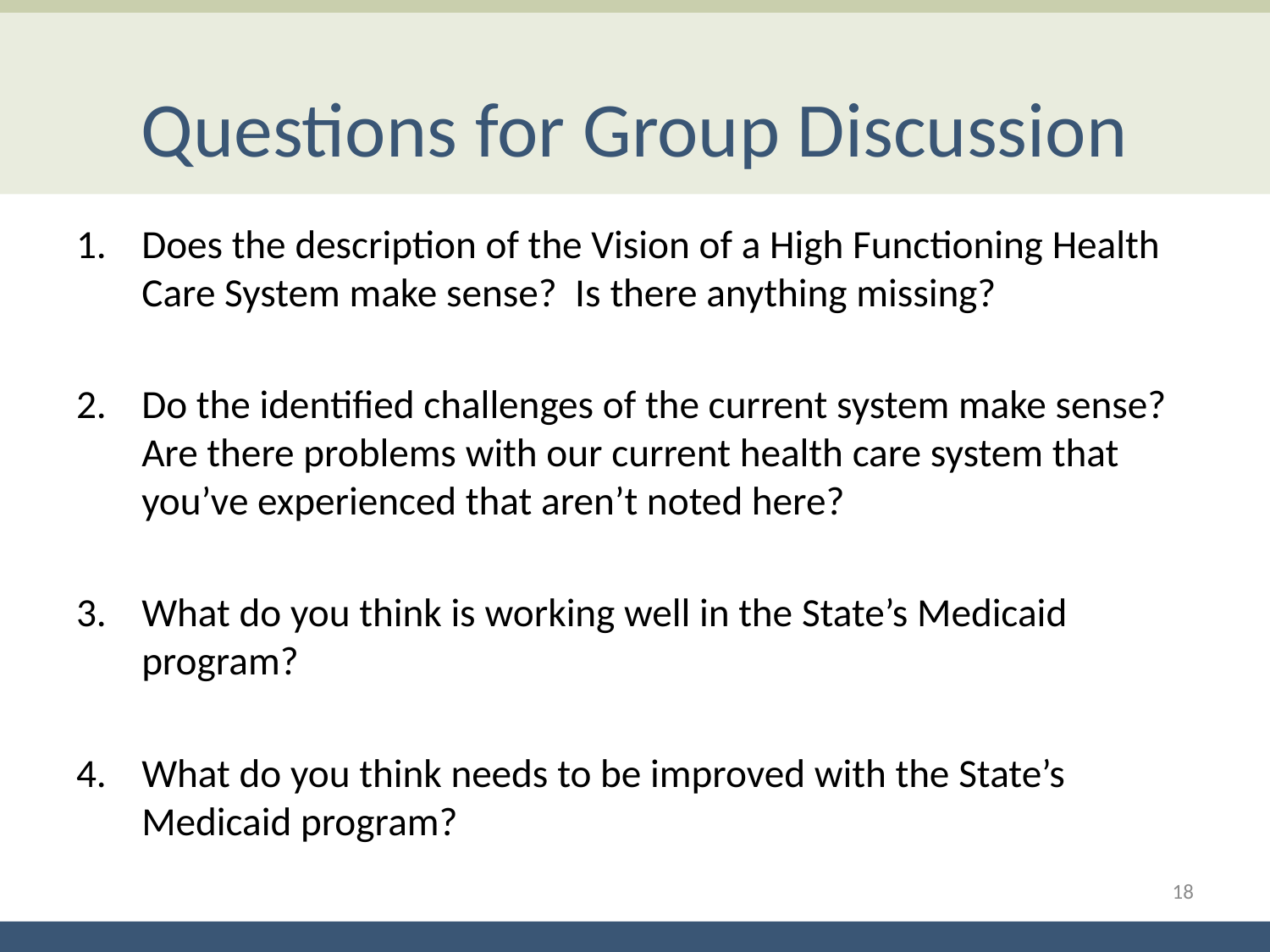

# Questions for Group Discussion
Does the description of the Vision of a High Functioning Health Care System make sense?  Is there anything missing?

Do the identified challenges of the current system make sense?  Are there problems with our current health care system that you’ve experienced that aren’t noted here?

What do you think is working well in the State’s Medicaid program?

What do you think needs to be improved with the State’s Medicaid program?

18